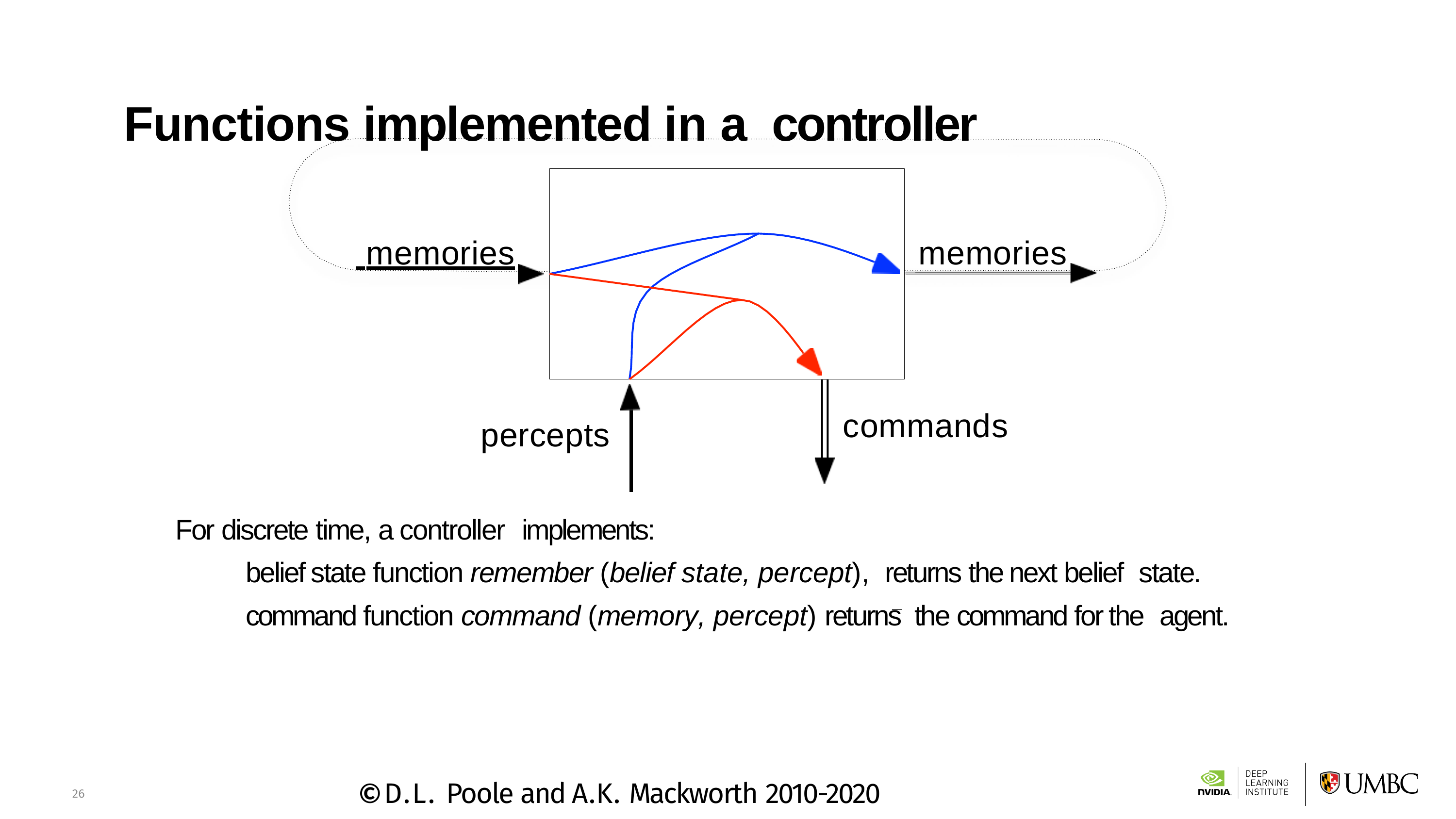

# Functions implemented in a controller

 memories
memories

commands
percepts
For discrete time, a controller implements:
belief state function remember (belief state, percept),  returns the next belief state.
command function command (memory, percept) returns  the command for the agent.

©D.L. Poole and A.K. Mackworth 2010-2020